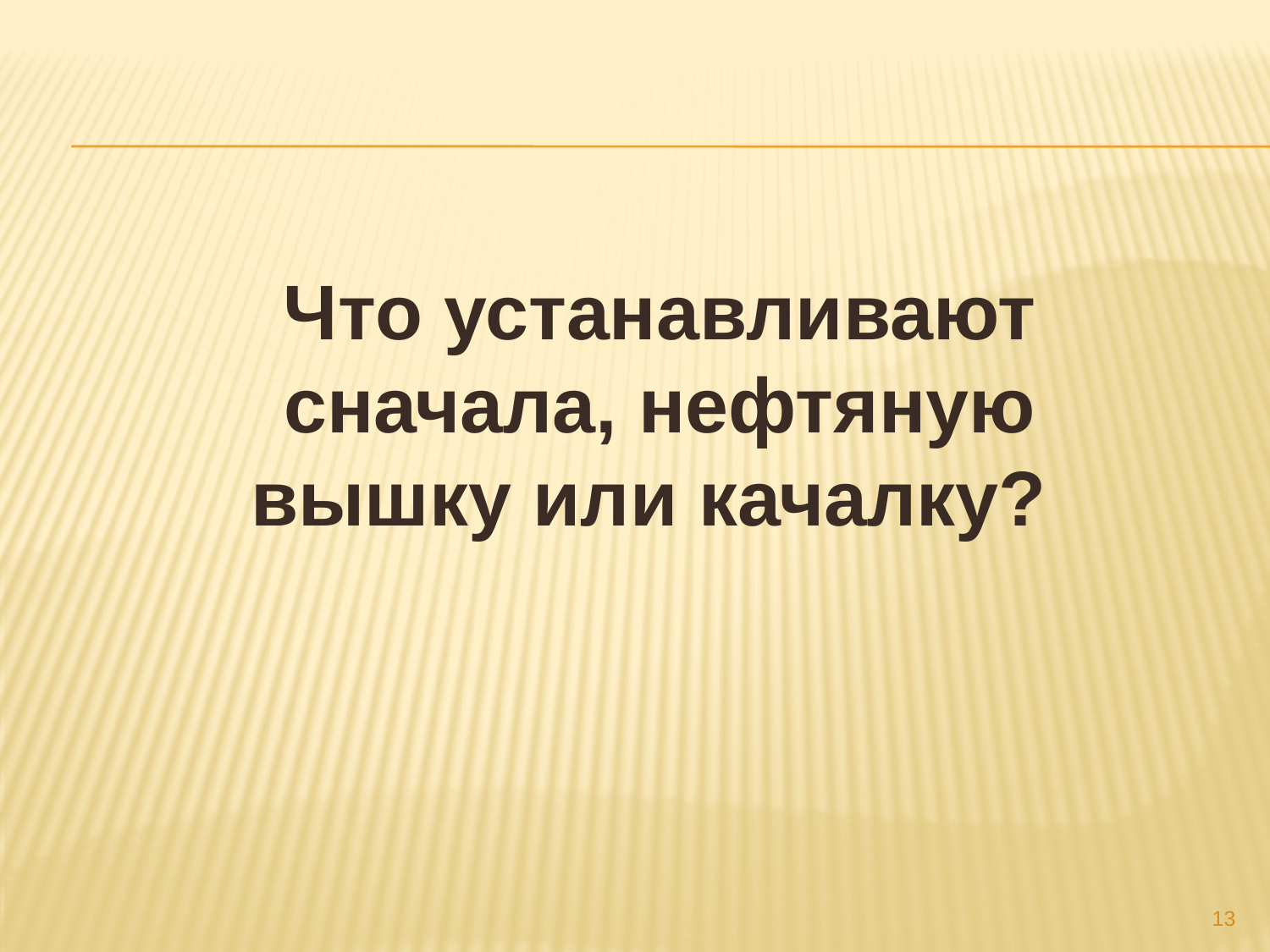

Что устанавливают сначала, нефтяную вышку или качалку?
13